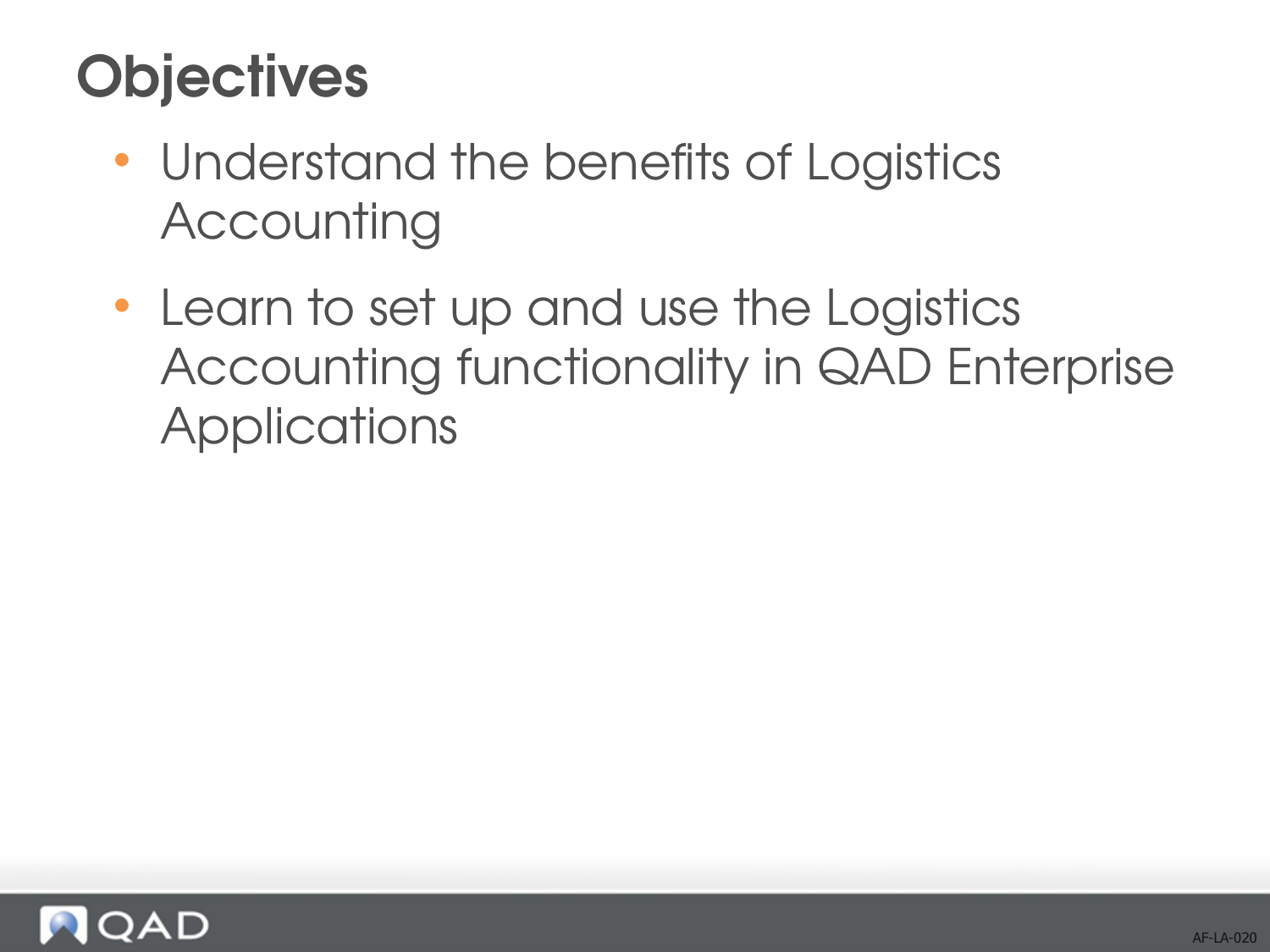

# Objectives
Understand the benefits of Logistics Accounting
Learn to set up and use the Logistics Accounting functionality in QAD Enterprise Applications

AF-LA-020